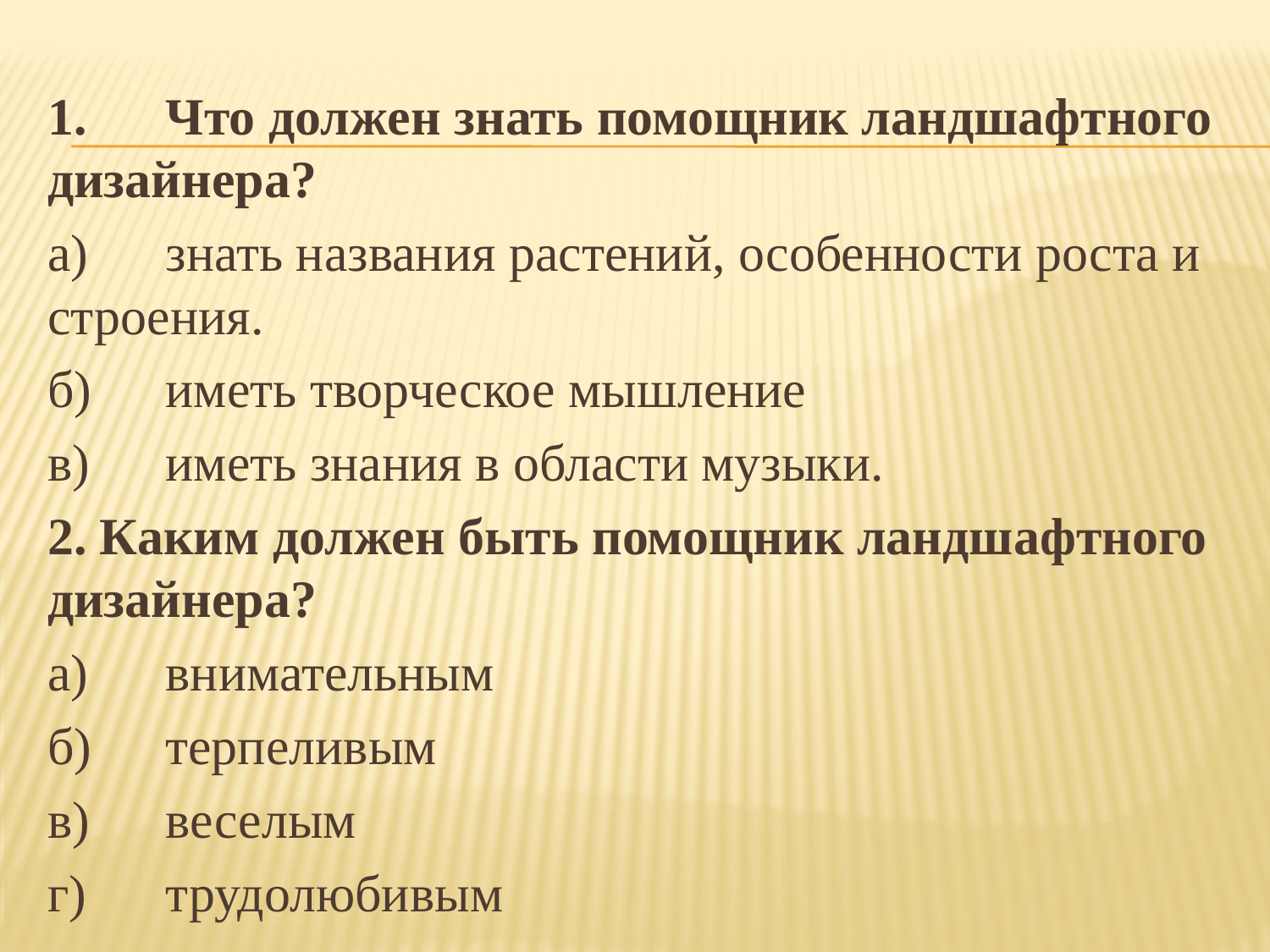

#
1.	Что должен знать помощник ландшафтного дизайнера?
а)	знать названия растений, особенности роста и строения.
б)	иметь творческое мышление
в)	иметь знания в области музыки.
2. Каким должен быть помощник ландшафтного дизайнера?
а)	внимательным
б)	терпеливым
в)	веселым
г)	трудолюбивым